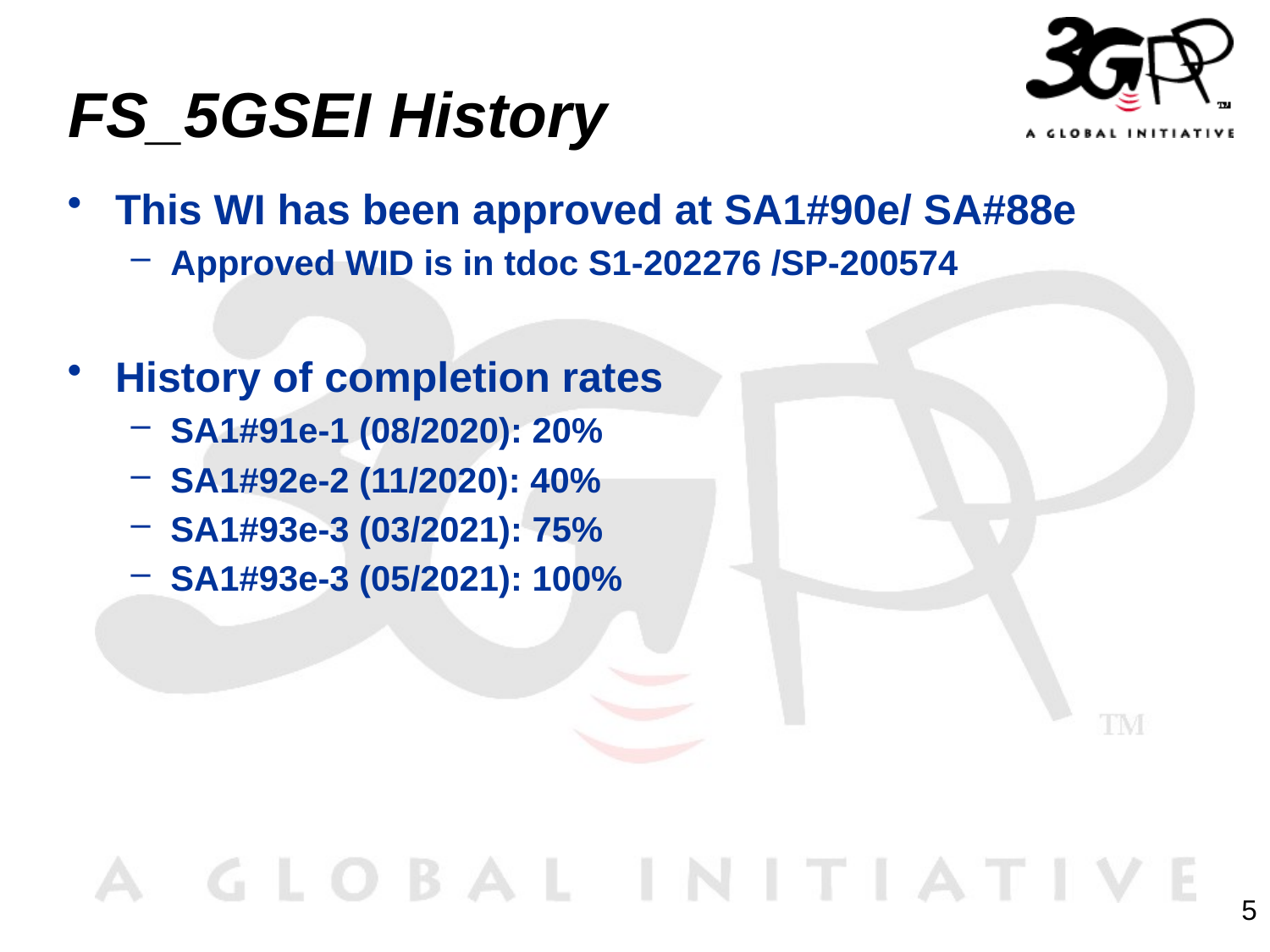

# FS_5GSEI History
This WI has been approved at SA1#90e/ SA#88e
Approved WID is in tdoc S1-202276 /SP-200574

History of completion rates
SA1#91e-1 (08/2020): 20%
SA1#92e-2 (11/2020): 40%
SA1#93e-3 (03/2021): 75%
SA1#93e-3 (05/2021): 100%

5